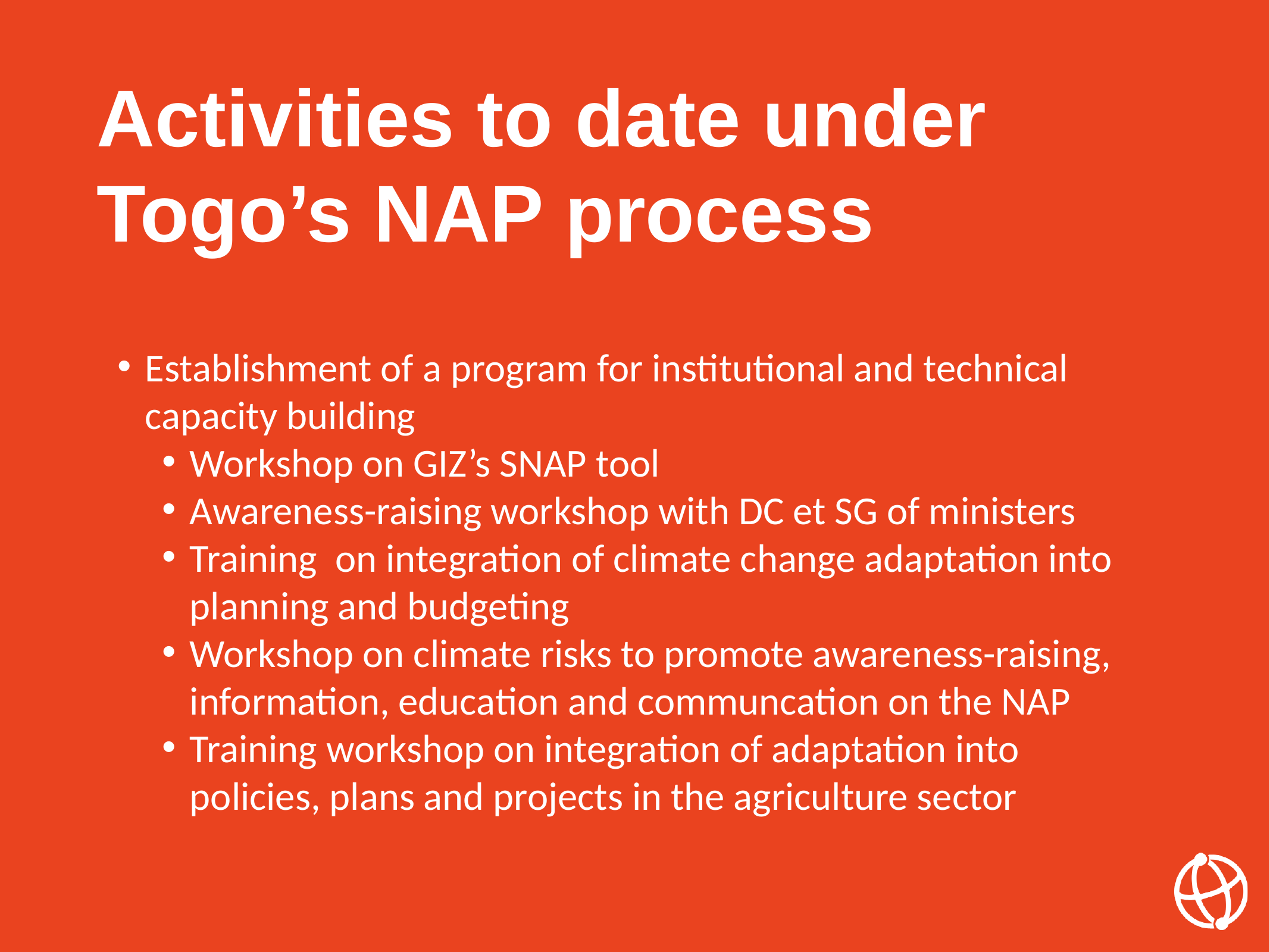

Activities to date under Togo’s NAP process

Establishment of a program for institutional and technical capacity building
Workshop on GIZ’s SNAP tool
Awareness-raising workshop with DC et SG of ministers
Training  on integration of climate change adaptation into planning and budgeting
Workshop on climate risks to promote awareness-raising, information, education and communcation on the NAP
Training workshop on integration of adaptation into policies, plans and projects in the agriculture sector